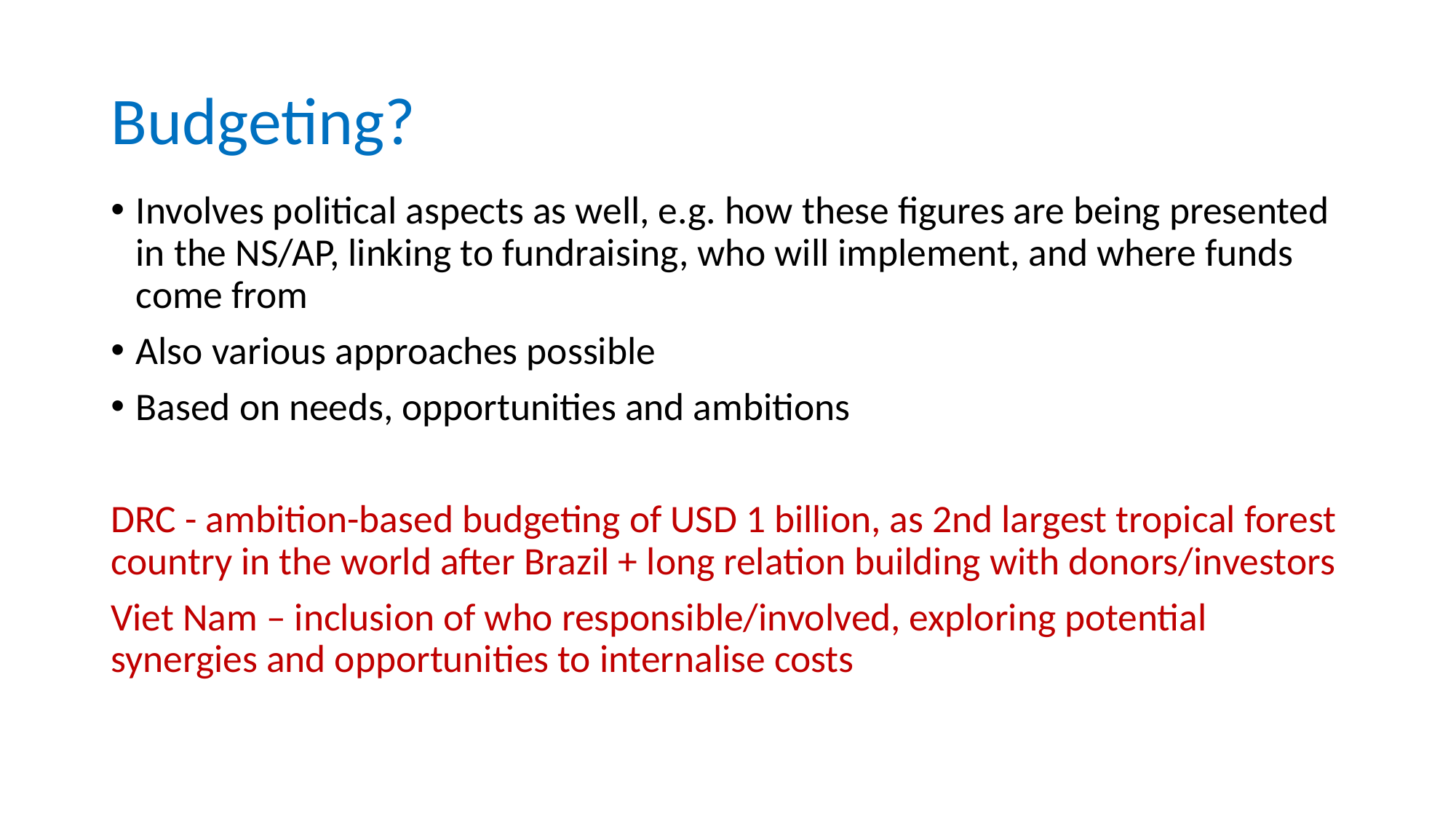

# Budgeting?
Involves political aspects as well, e.g. how these figures are being presented in the NS/AP, linking to fundraising, who will implement, and where funds come from
Also various approaches possible
Based on needs, opportunities and ambitions

DRC - ambition-based budgeting of USD 1 billion, as 2nd largest tropical forest country in the world after Brazil + long relation building with donors/investors
Viet Nam – inclusion of who responsible/involved, exploring potential synergies and opportunities to internalise costs